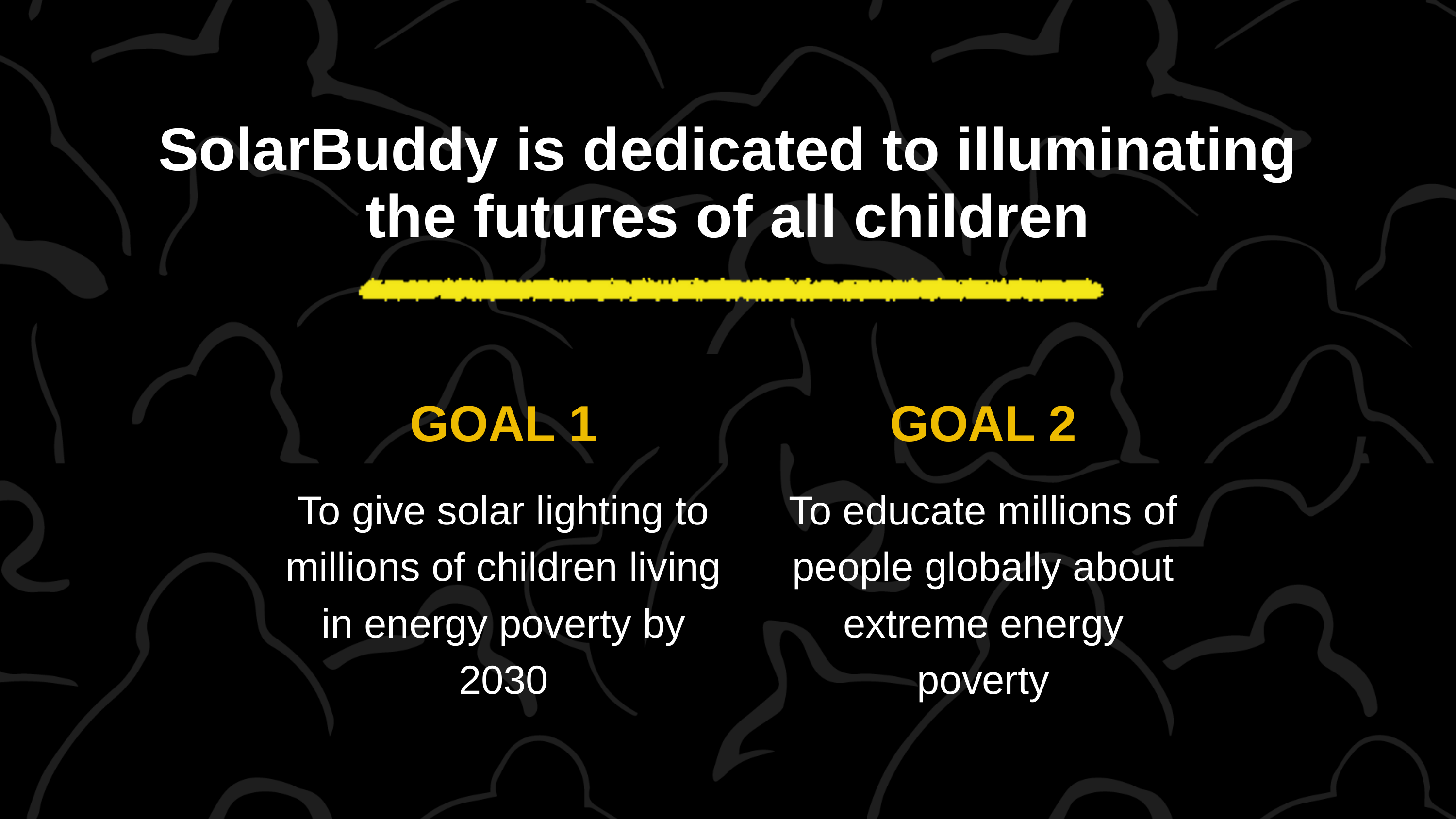

SolarBuddy is dedicated to illuminating the futures of all children

GOAL 1
GOAL 2
To give solar lighting to millions of children living in energy poverty by 2030
To educate millions of people globally about extreme energy poverty